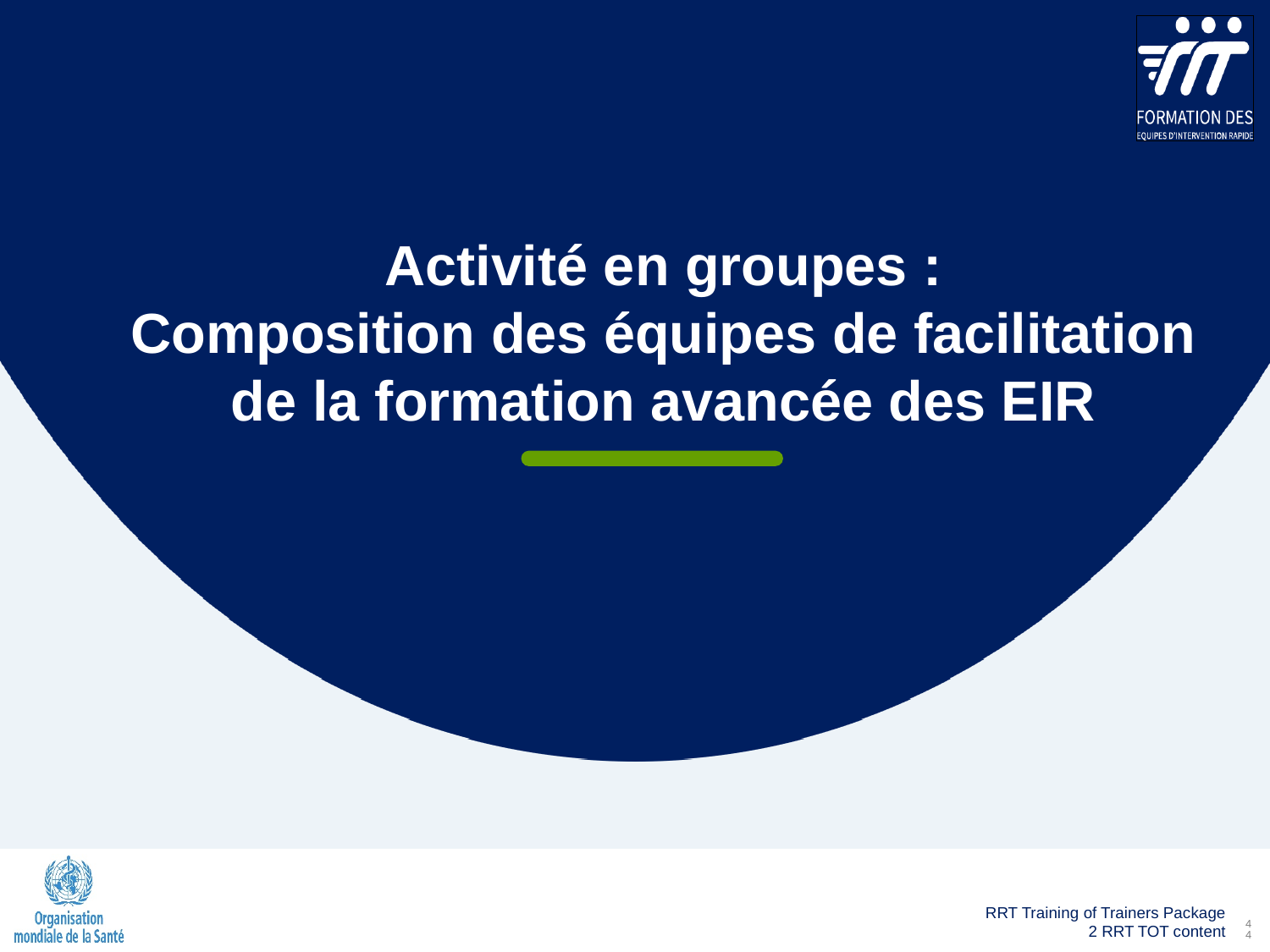

Activité en groupes :
Composition des équipes de facilitation de la formation avancée des EIR